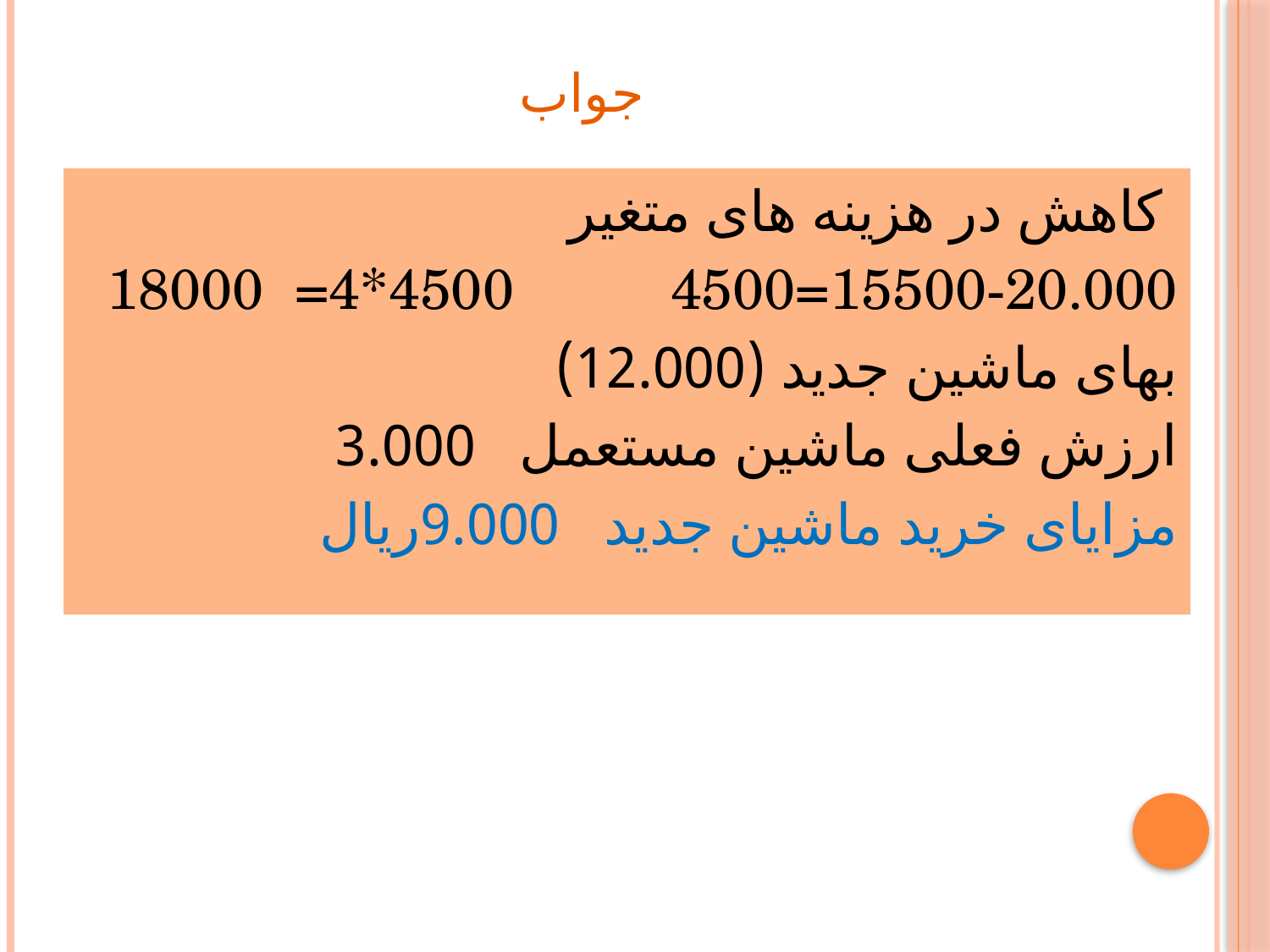

# جواب
کاهش در هزینه های متغیر
 18000  =4*4500          4500=15500-20.000
بهای ماشین جدید (12.000)
ارزش فعلی ماشین مستعمل   3.000
مزایای خرید ماشین جدید   9.000ریال